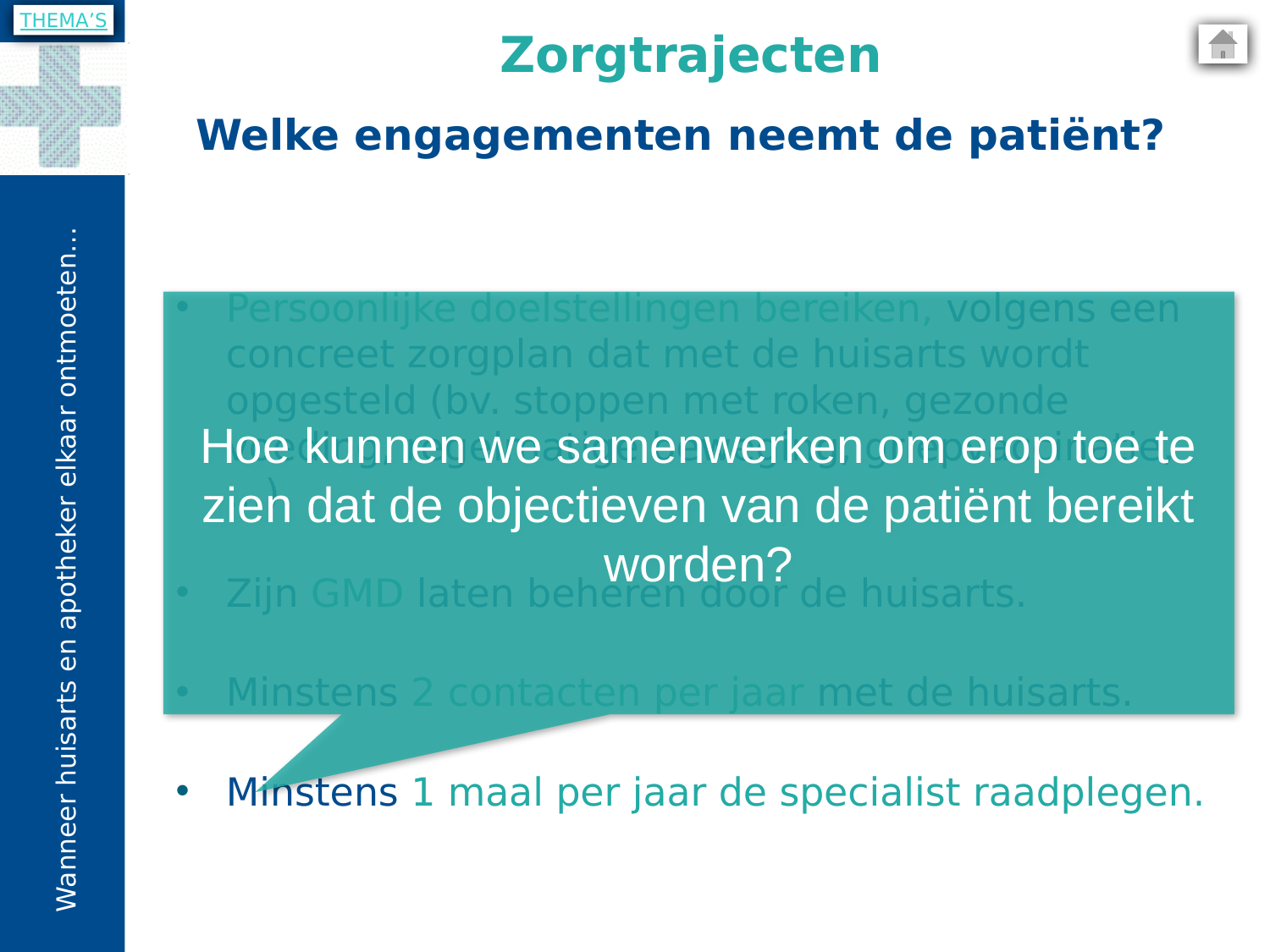

THEMA’S
Zorgtrajecten

Welke engagementen neemt de patiënt?
Persoonlijke doelstellingen bereiken, volgens een concreet zorgplan dat met de huisarts wordt opgesteld (bv. stoppen met roken, gezonde voeding, regelmatige beweging, griepvaccinatie,…)
Zijn GMD laten beheren door de huisarts.
Minstens 2 contacten per jaar met de huisarts.
Minstens 1 maal per jaar de specialist raadplegen.

Hoe kunnen we samenwerken om erop toe te zien dat de objectieven van de patiënt bereikt worden?